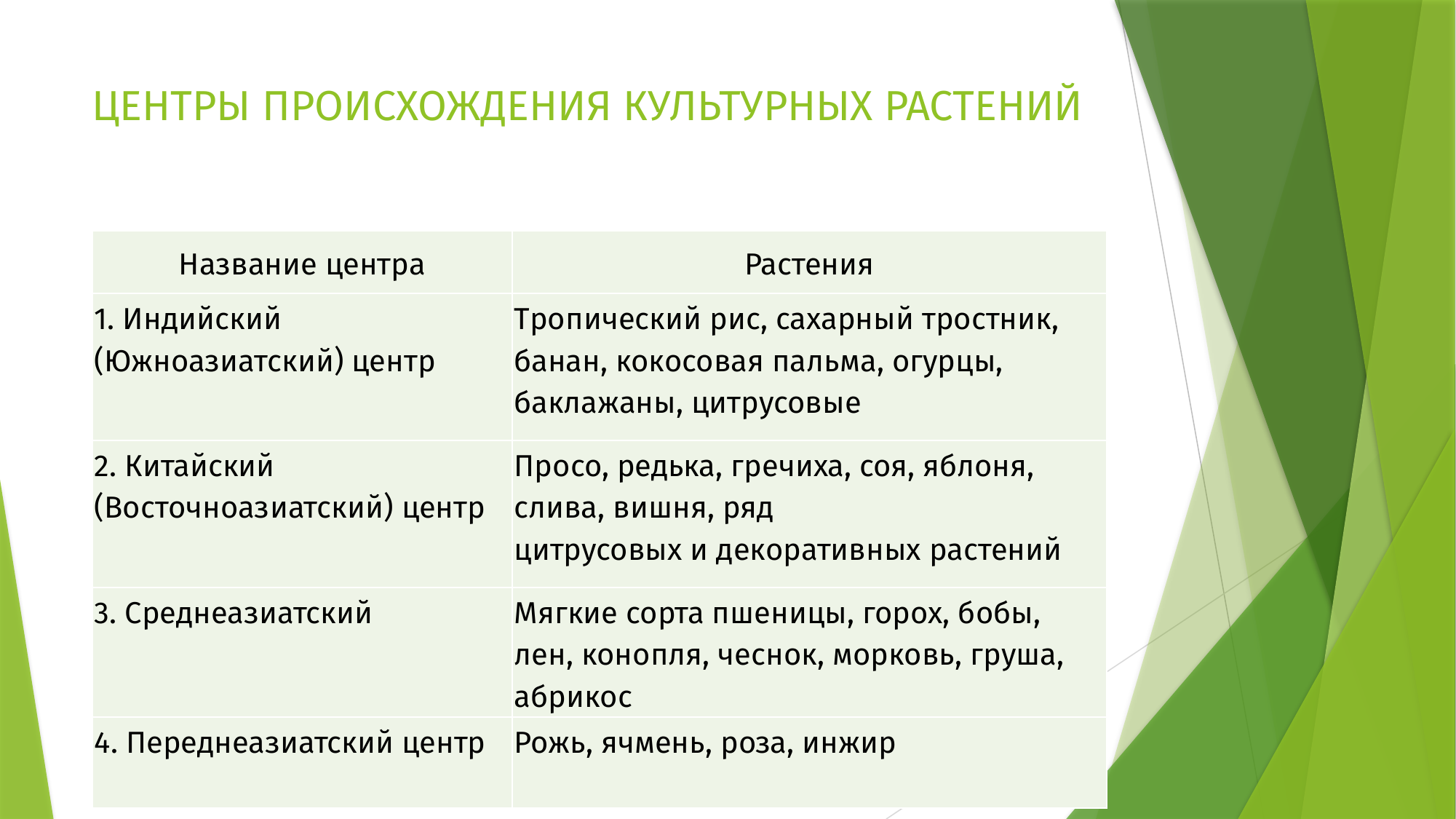

# Центры происхождения культурных растений
| Название центра | Растения |
| --- | --- |
| 1. Индийский (Южноазиатский) центр | Тропический рис, сахарный тростник, банан, кокосовая пальма, огурцы, баклажаны, цитрусовые |
| 2. Китайский (Восточноазиатский) центр | Просо, редька, гречиха, соя, яблоня, слива, вишня, ряд цитрусовых и декоративных растений |
| 3. Среднеазиатский | Мягкие сорта пшеницы, горох, бобы, лен, конопля, чеснок, морковь, груша, абрикос |
| 4. Переднеазиатский центр | Рожь, ячмень, роза, инжир |